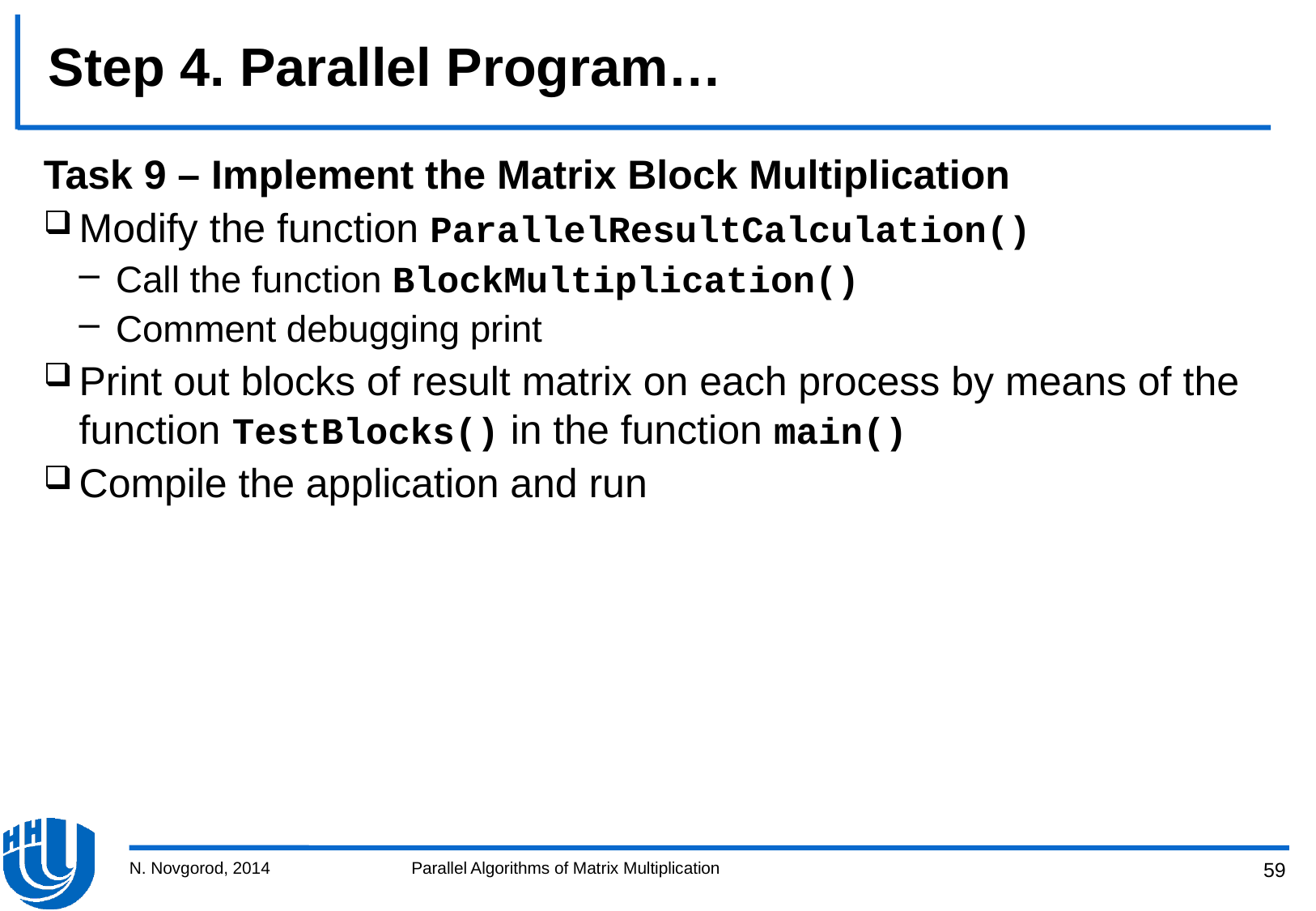

# Step 4. Parallel Program…
Task 9 – Implement the Matrix Block Multiplication
Modify the function ParallelResultCalculation()
Call the function BlockMultiplication()
Comment debugging print
Print out blocks of result matrix on each process by means of the function TestBlocks() in the function main()
Compile the application and run
N. Novgorod, 2014
Parallel Algorithms of Matrix Multiplication
59